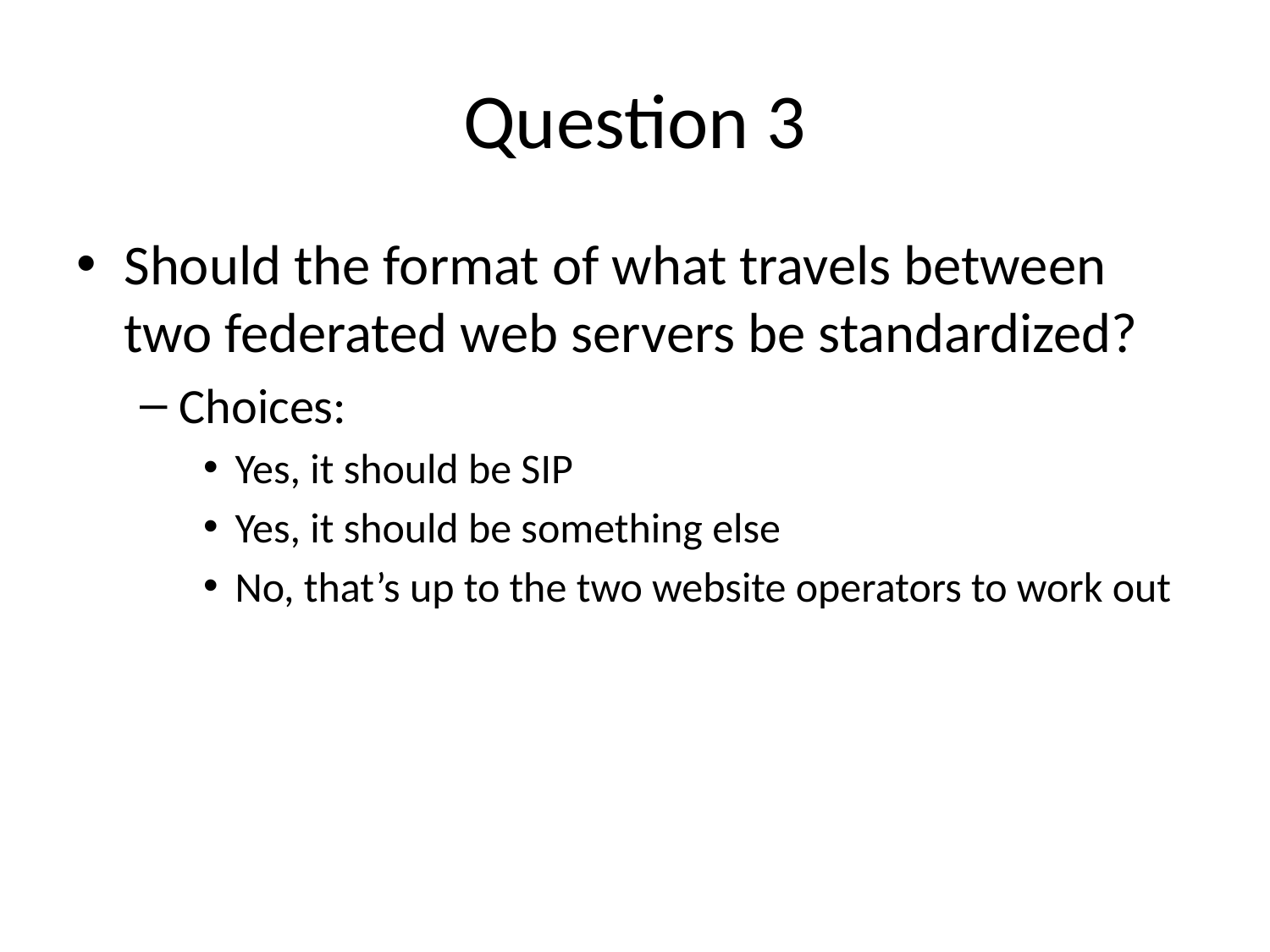

# Question 3
Should the format of what travels between two federated web servers be standardized?
Choices:
Yes, it should be SIP
Yes, it should be something else
No, that’s up to the two website operators to work out